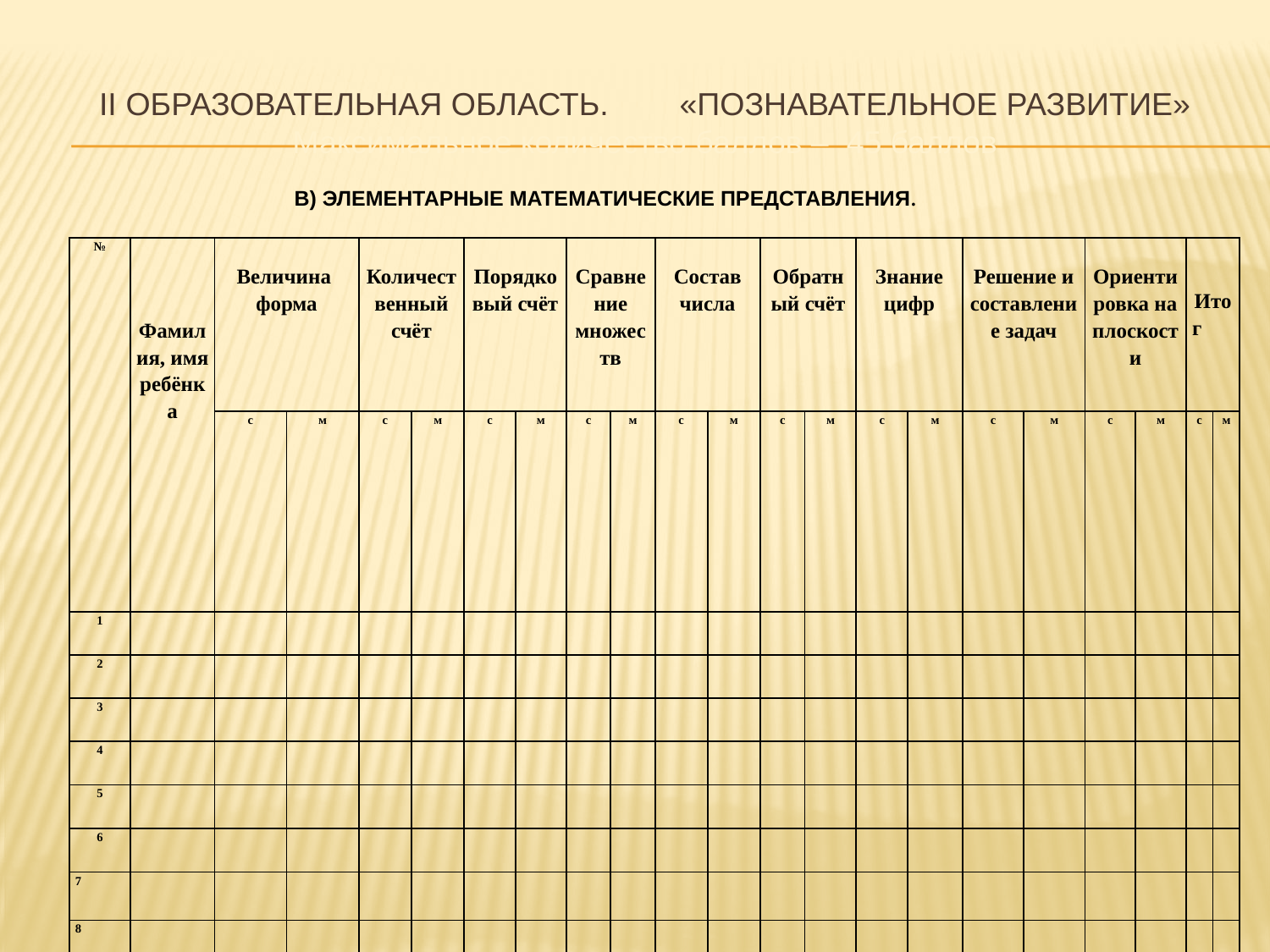

# II ОБРАЗОВАТЕЛЬНАЯ ОБЛАСТЬ.        «Познавательное развитие» Максимальное количество баллов –  45 баллов
  В) ЭЛЕМЕНТАРНЫЕ МАТЕМАТИЧЕСКИЕ ПРЕДСТАВЛЕНИЯ.

| № | Фамилия, имя ребёнка | Величина форма |  | Количественный счёт |  | Порядковый счёт |  | Сравнение множеств |  | Состав числа |  | Обратный счёт |  | Знание цифр |  | Решение и составление задач |  | Ориентировка на плоскости |  | Итог |  |
| --- | --- | --- | --- | --- | --- | --- | --- | --- | --- | --- | --- | --- | --- | --- | --- | --- | --- | --- | --- | --- | --- |
|  |  | с | м | с | м | с | м | с | м | с | м | с | м | с | м | с | м | с | м | с | м |
| 1 |  |  |  |  |  |  |  |  |  |  |  |  |  |  |  |  |  |  |  |  |  |
| 2 |  |  |  |  |  |  |  |  |  |  |  |  |  |  |  |  |  |  |  |  |  |
| 3 |  |  |  |  |  |  |  |  |  |  |  |  |  |  |  |  |  |  |  |  |  |
| 4 |  |  |  |  |  |  |  |  |  |  |  |  |  |  |  |  |  |  |  |  |  |
| 5 |  |  |  |  |  |  |  |  |  |  |  |  |  |  |  |  |  |  |  |  |  |
| 6 |  |  |  |  |  |  |  |  |  |  |  |  |  |  |  |  |  |  |  |  |  |
| 7 |  |  |  |  |  |  |  |  |  |  |  |  |  |  |  |  |  |  |  |  |  |
| 8 |  |  |  |  |  |  |  |  |  |  |  |  |  |  |  |  |  |  |  |  |  |
| 9 |  |  |  |  |  |  |  |  |  |  |  |  |  |  |  |  |  |  |  |  |  |
| 10 |  |  |  |  |  |  |  |  |  |  |  |  |  |  |  |  |  |  |  |  |  |
| 11 |  |  |  |  |  |  |  |  |  |  |  |  |  |  |  |  |  |  |  |  |  |